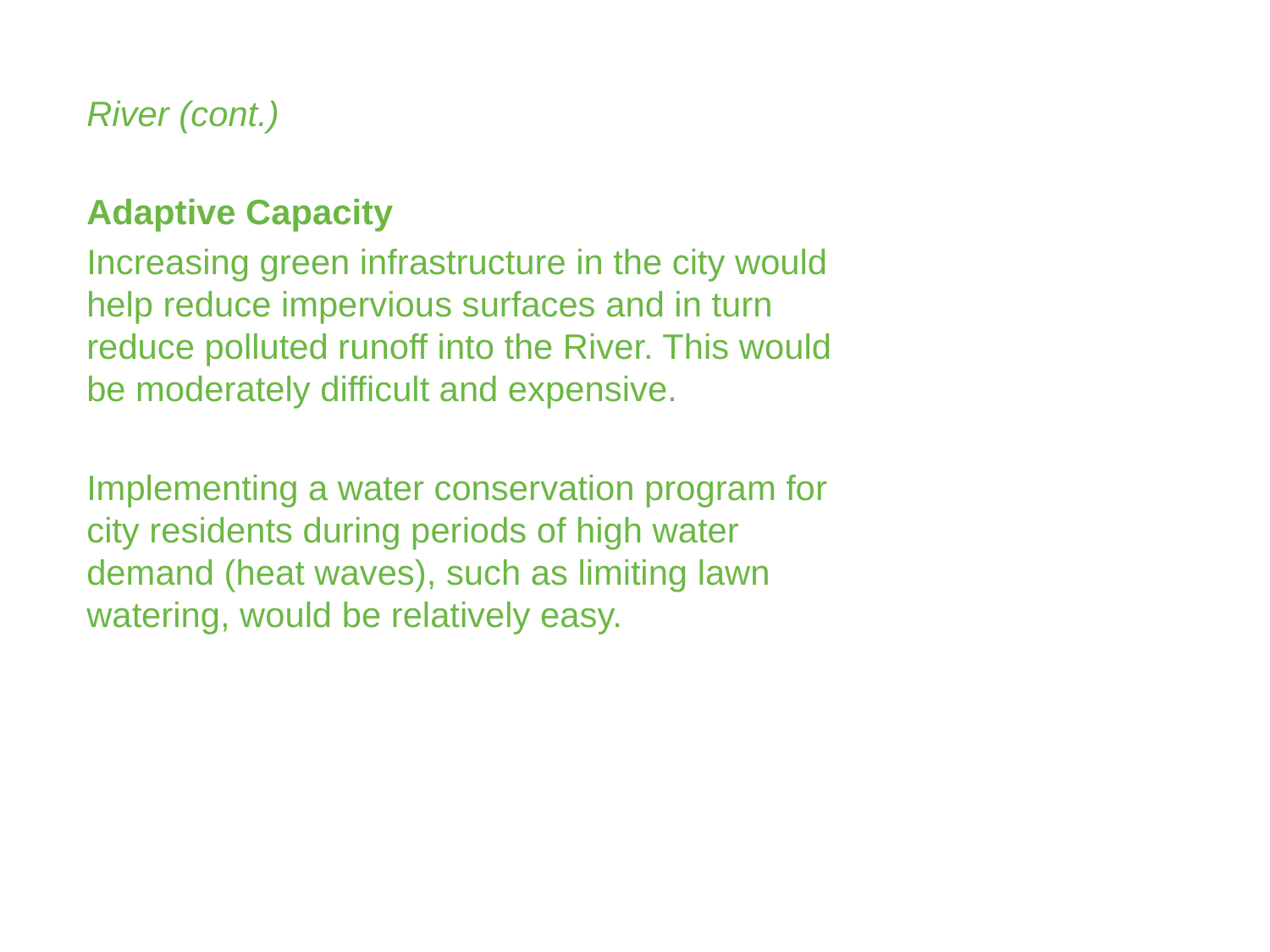

River (cont.)

Adaptive Capacity
Increasing green infrastructure in the city would help reduce impervious surfaces and in turn reduce polluted runoff into the River. This would be moderately difficult and expensive.

Implementing a water conservation program for city residents during periods of high water demand (heat waves), such as limiting lawn watering, would be relatively easy.